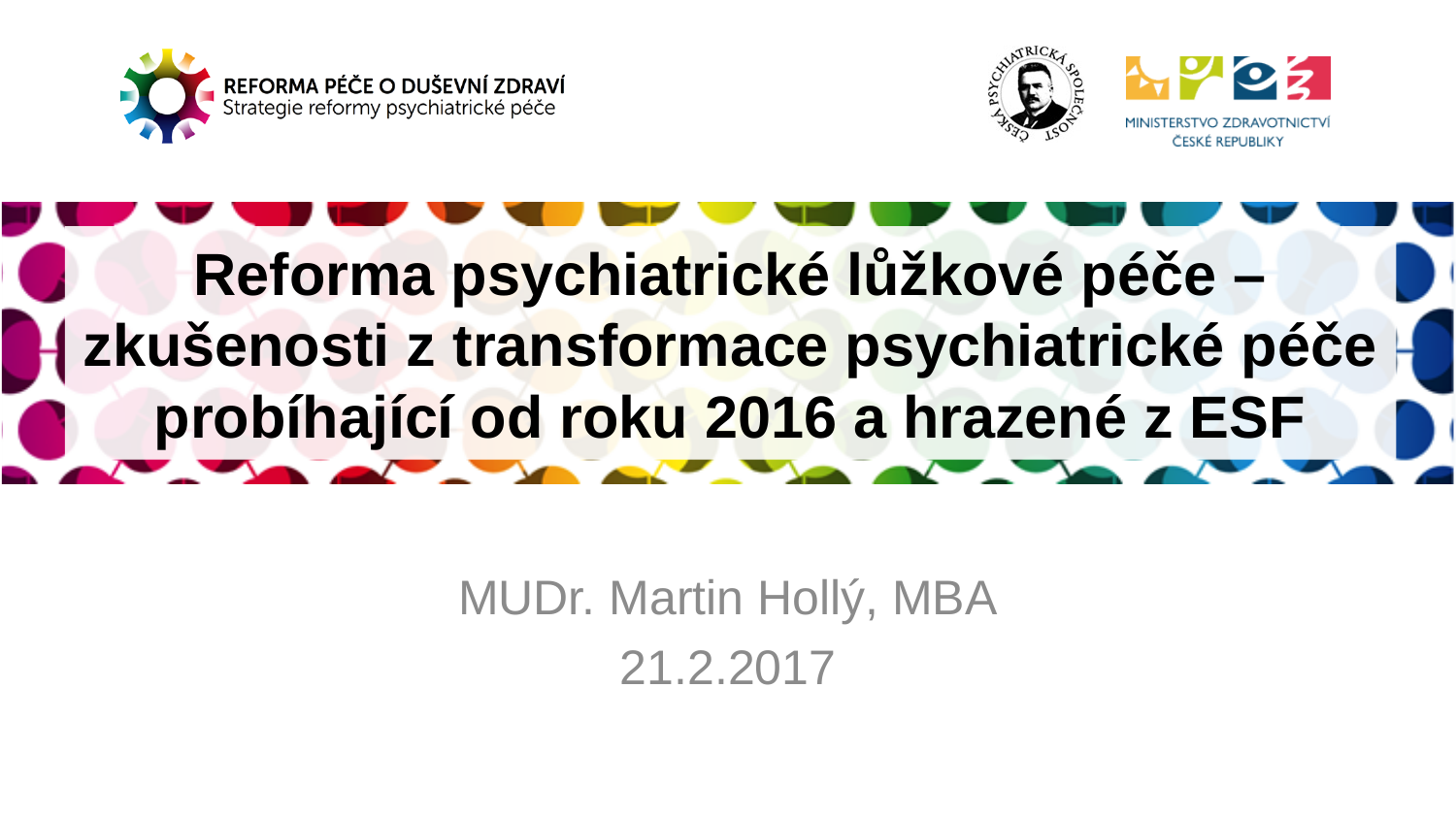

# Reforma psychiatrické lůžkové péče – zkušenosti z transformace psychiatrické péče probíhající od roku 2016 a hrazené z ESF

MUDr. Martin Hollý, MBA
21.2.2017